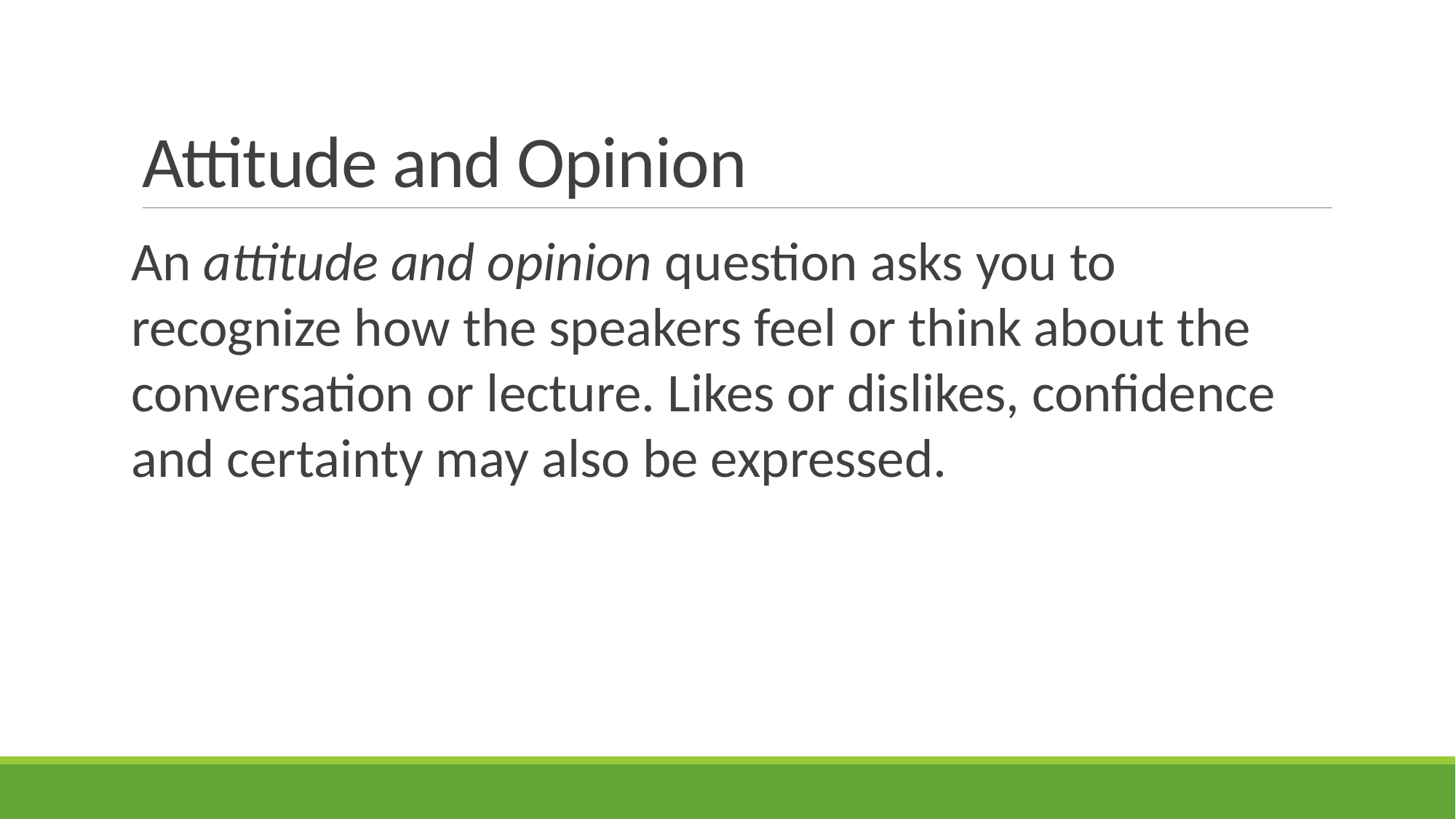

# Attitude and Opinion
An attitude and opinion question asks you to recognize how the speakers feel or think about the conversation or lecture. Likes or dislikes, confidence and certainty may also be expressed.